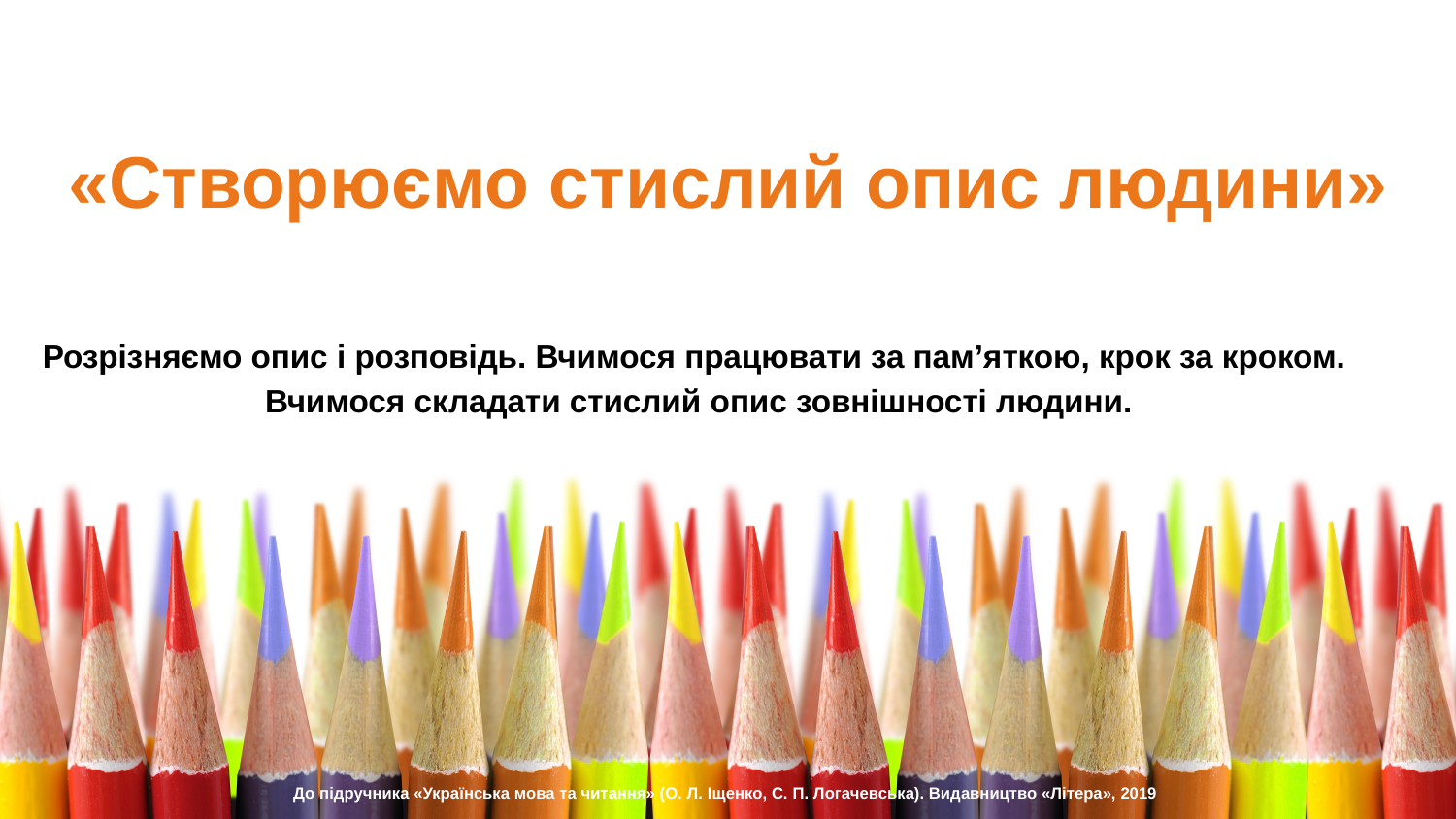

«Створюємо стислий опис людини»

Розрізняємо опис і розповідь. Вчимося працювати за пам’яткою, крок за кроком.
Вчимося складати стислий опис зовнішності людини.

До підручника «Українська мова та читання» (О. Л. Іщенко, С. П. Логачевська). Видавництво «Літера», 2019